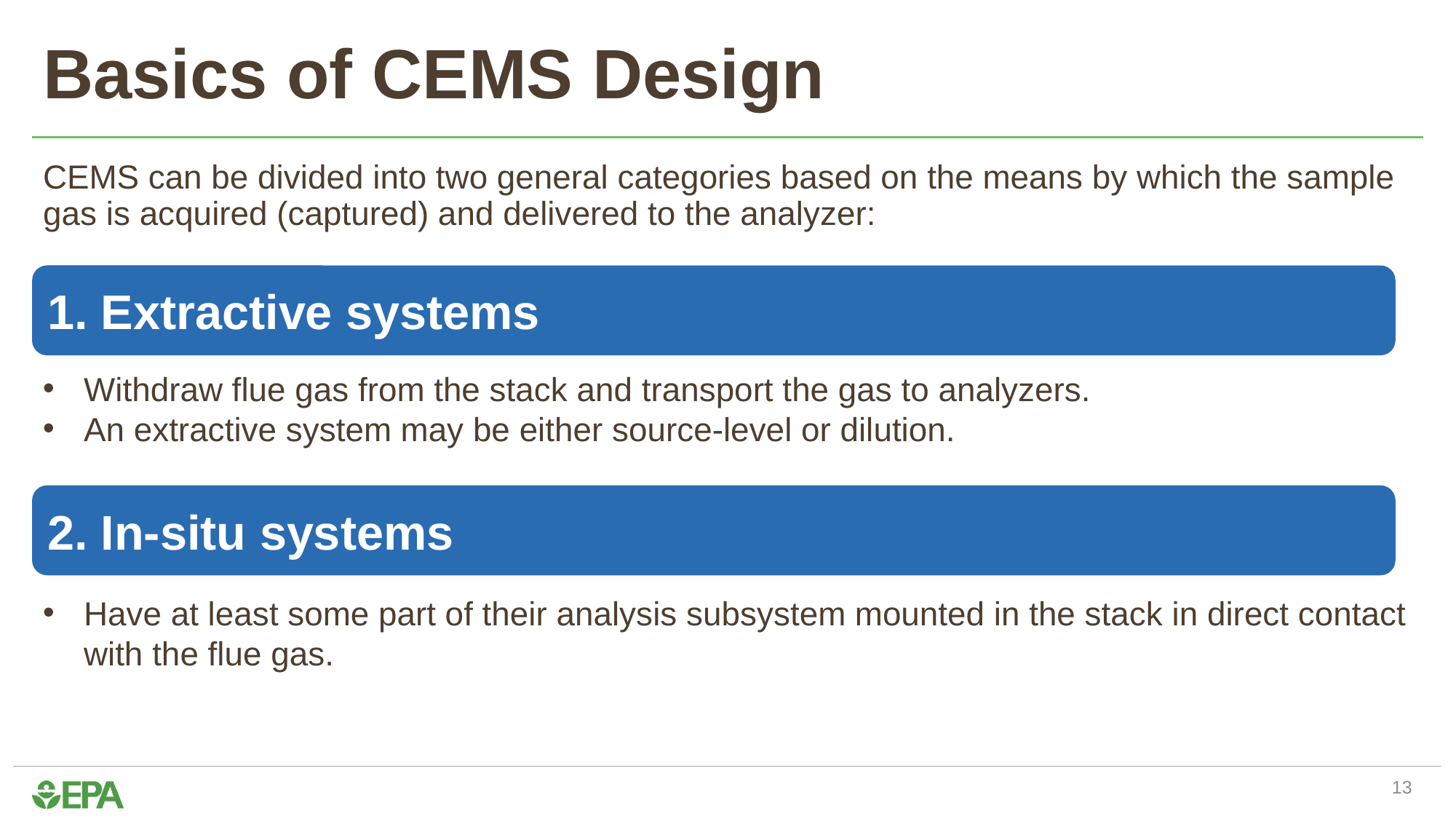

# Basics of CEMS Design
CEMS can be divided into two general categories based on the means by which the sample gas is acquired (captured) and delivered to the analyzer:
1. Extractive systems
Withdraw flue gas from the stack and transport the gas to analyzers.
An extractive system may be either source-level or dilution.
2. In-situ systems
Have at least some part of their analysis subsystem mounted in the stack in direct contact with the flue gas.
13